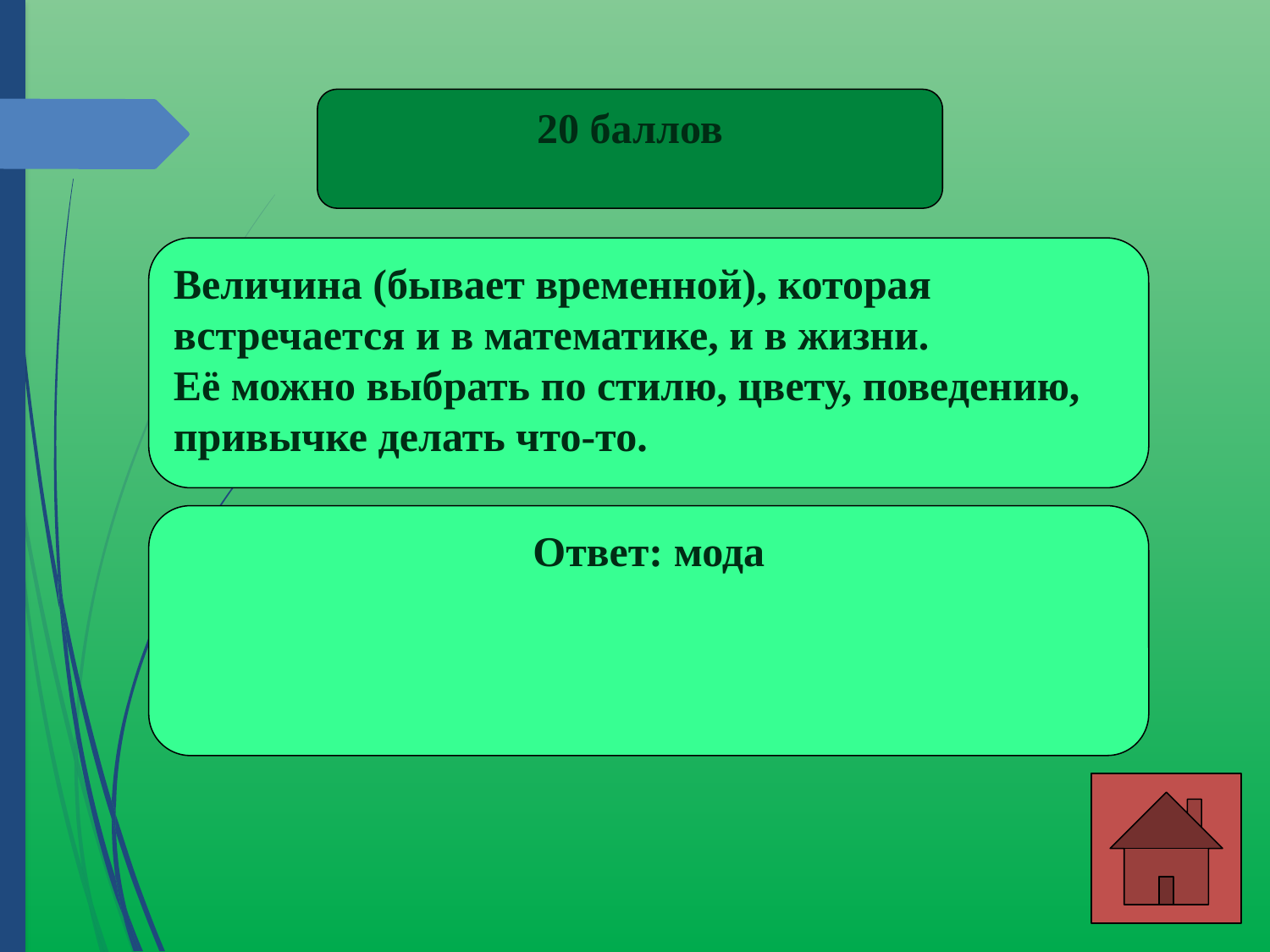

20 баллов
Величина (бывает временной), которая встречается и в математике, и в жизни.
Её можно выбрать по стилю, цвету, поведению, привычке делать что-то.
Ответ: мода